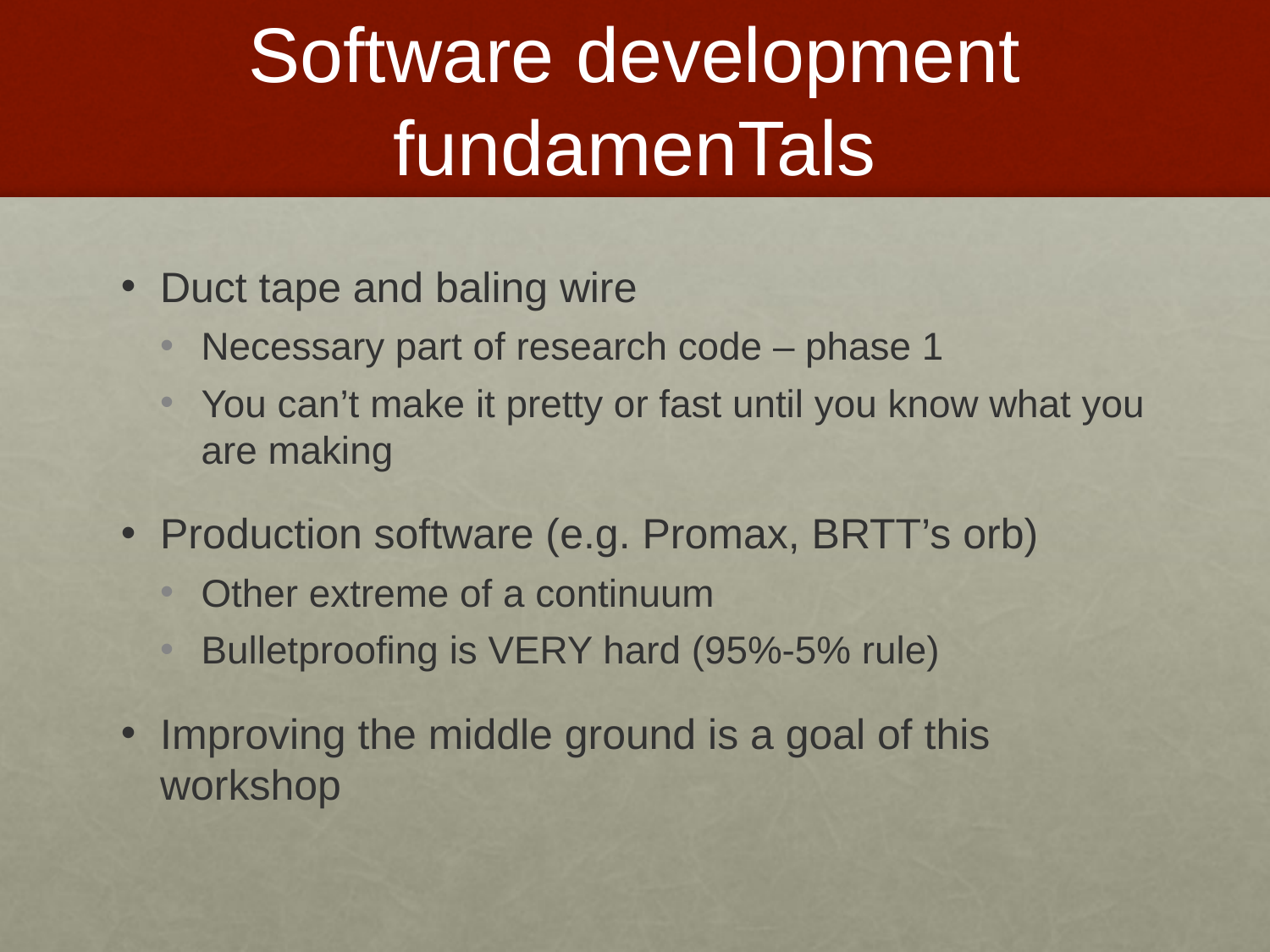

# Software development fundamenTals
Duct tape and baling wire
Necessary part of research code – phase 1
You can’t make it pretty or fast until you know what you are making
Production software (e.g. Promax, BRTT’s orb)
Other extreme of a continuum
Bulletproofing is VERY hard (95%-5% rule)
Improving the middle ground is a goal of this workshop